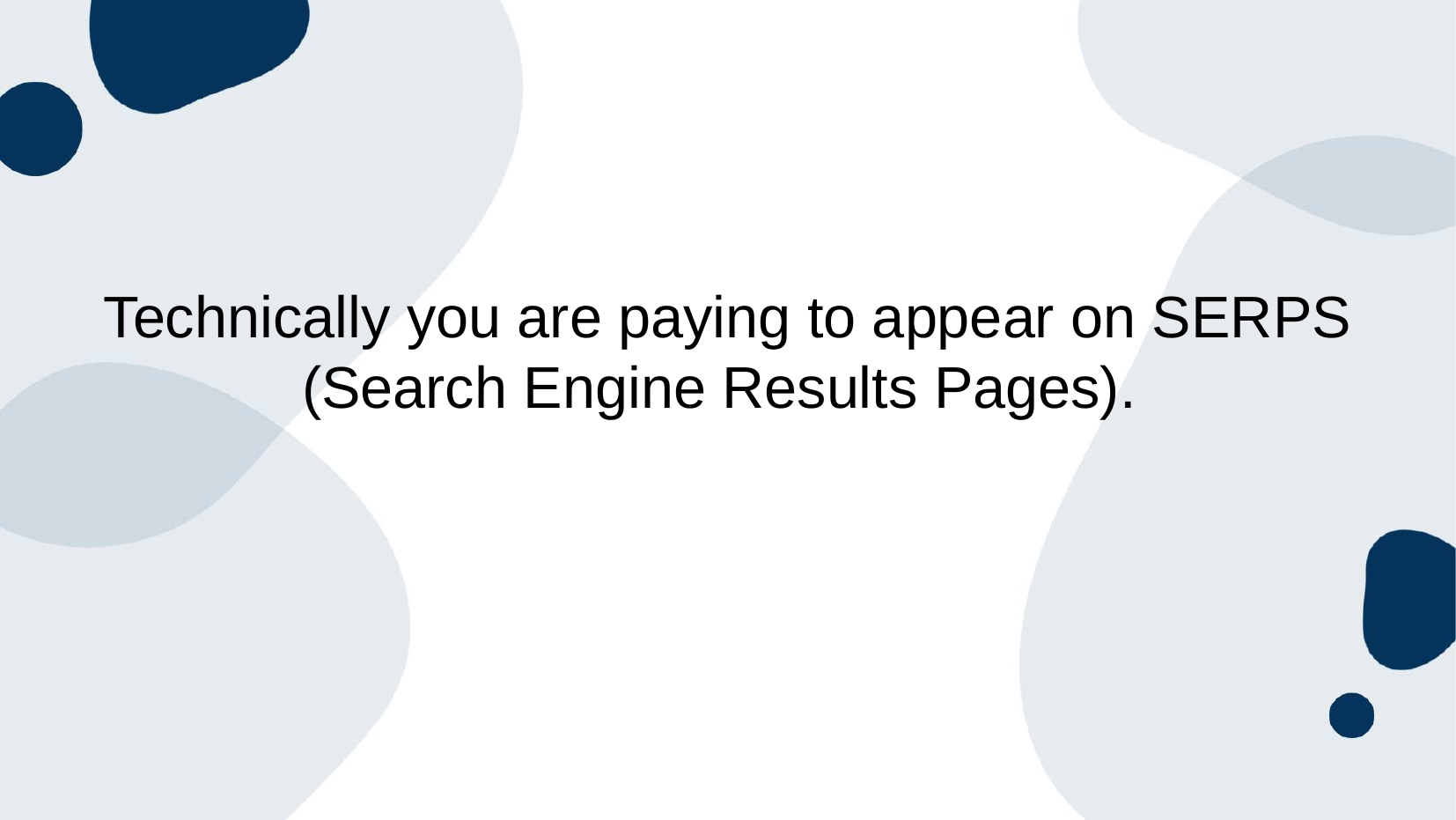

Technically you are paying to appear on SERPS (Search Engine Results Pages).